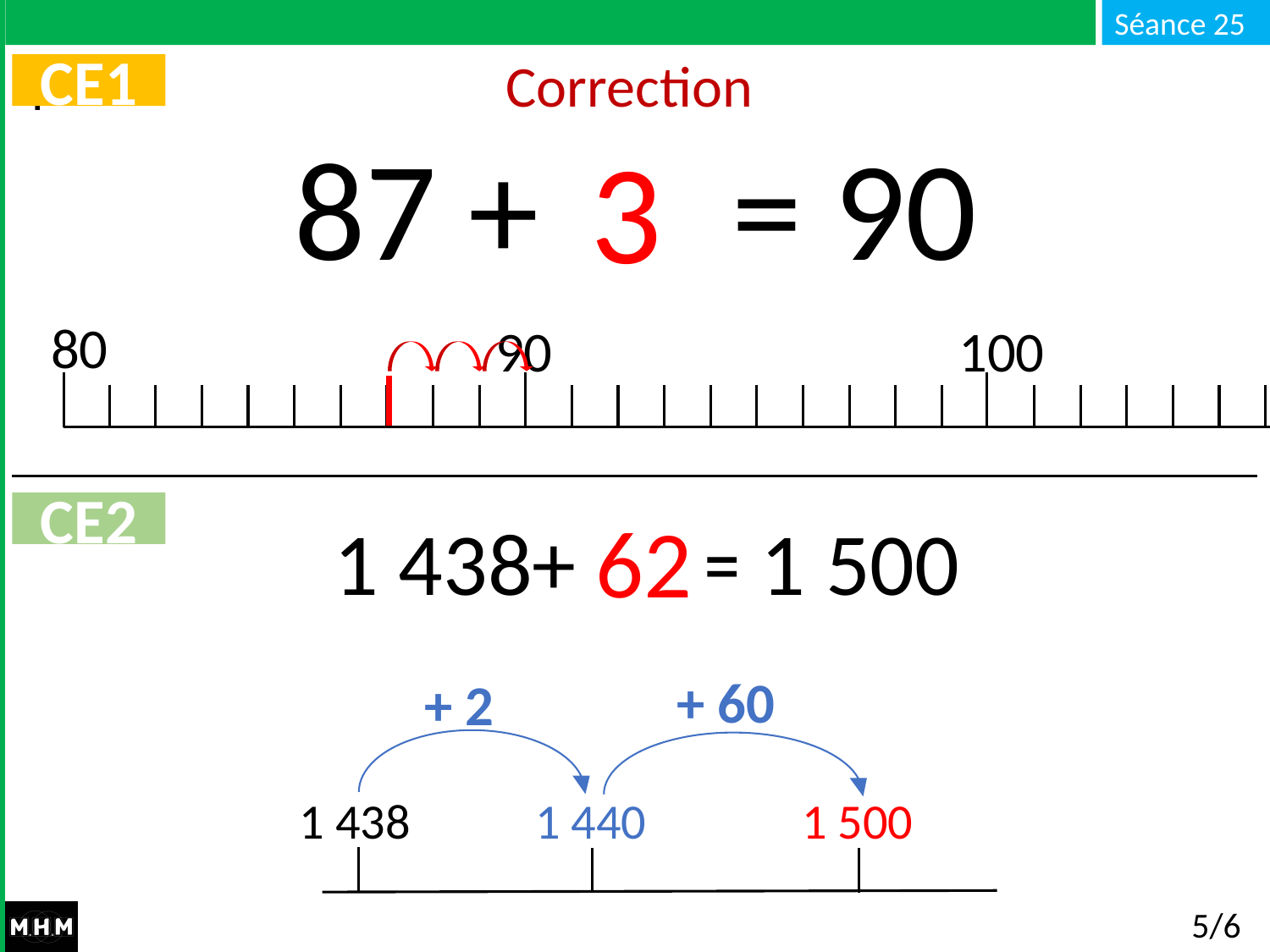

# Correction
CE1
 87 + …  = 90
3
80
100
90

CE2
62
1 438+ …  = 1 500
+ 60
+ 2

1 438
1 440
1 500
5/6